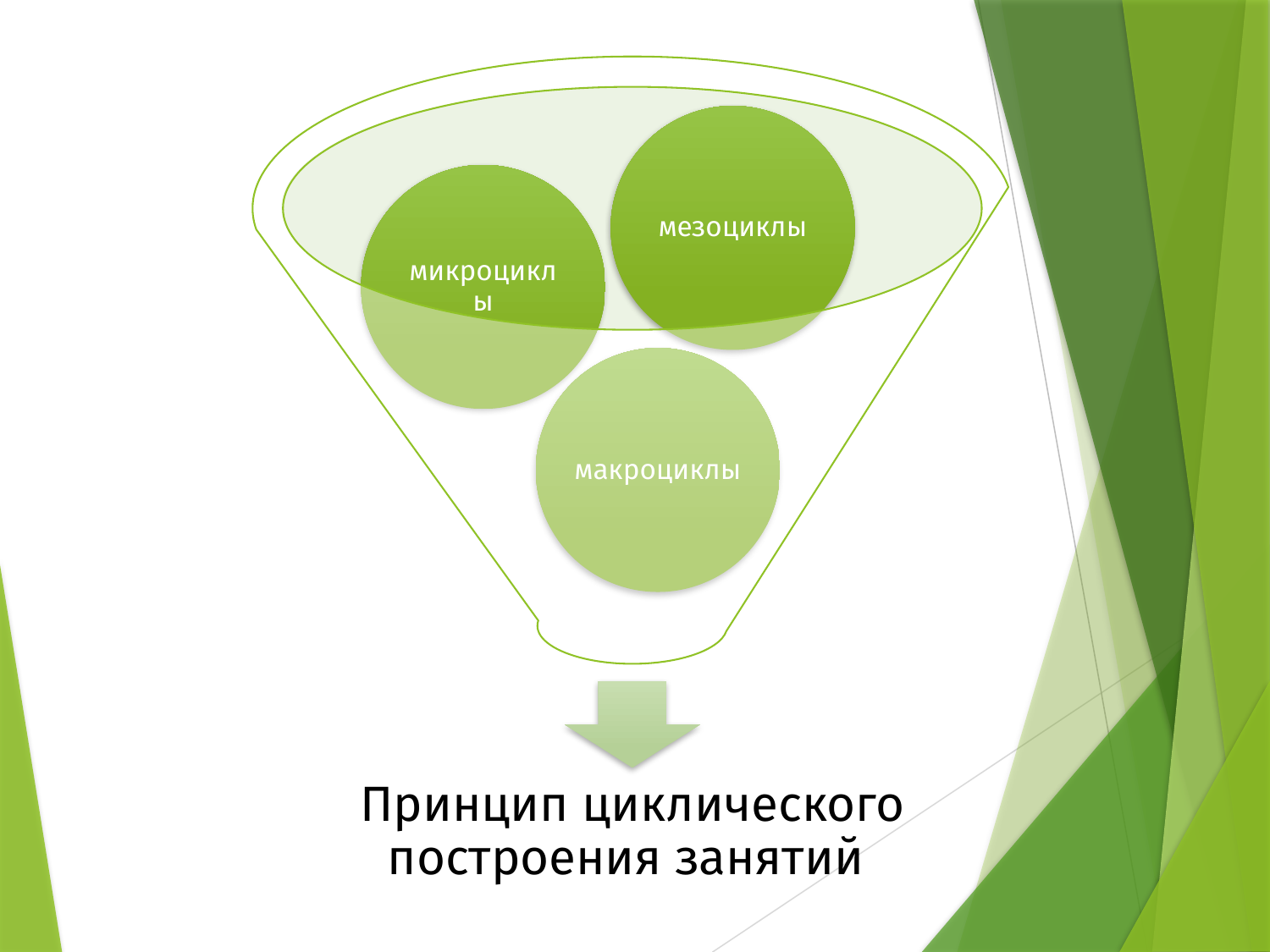

Принцип циклического построения занятий
макроциклы
микроциклы
мезоциклы